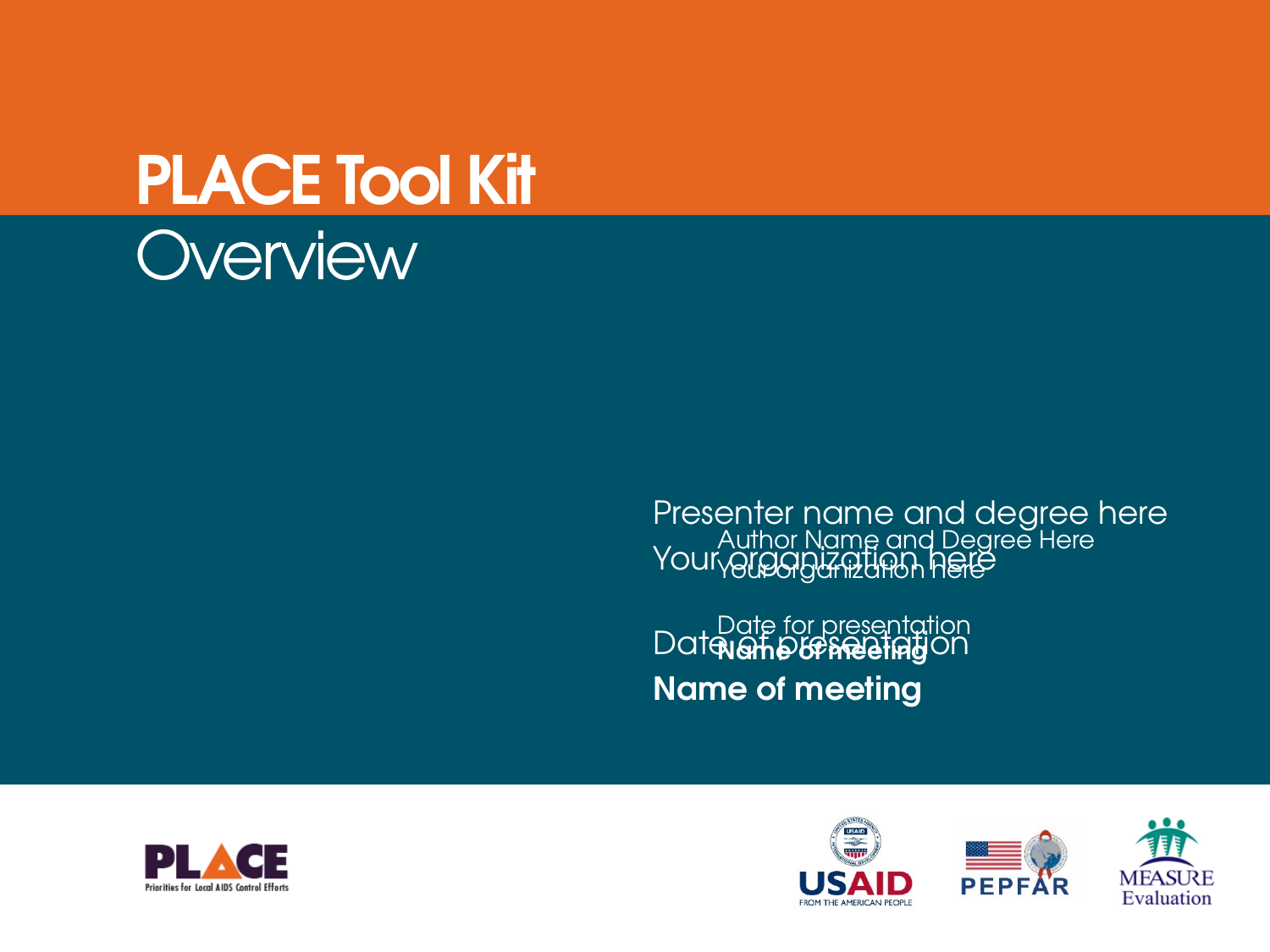

Author Name and Degree Here
Your organization here

Date for presentation
Name of meeting